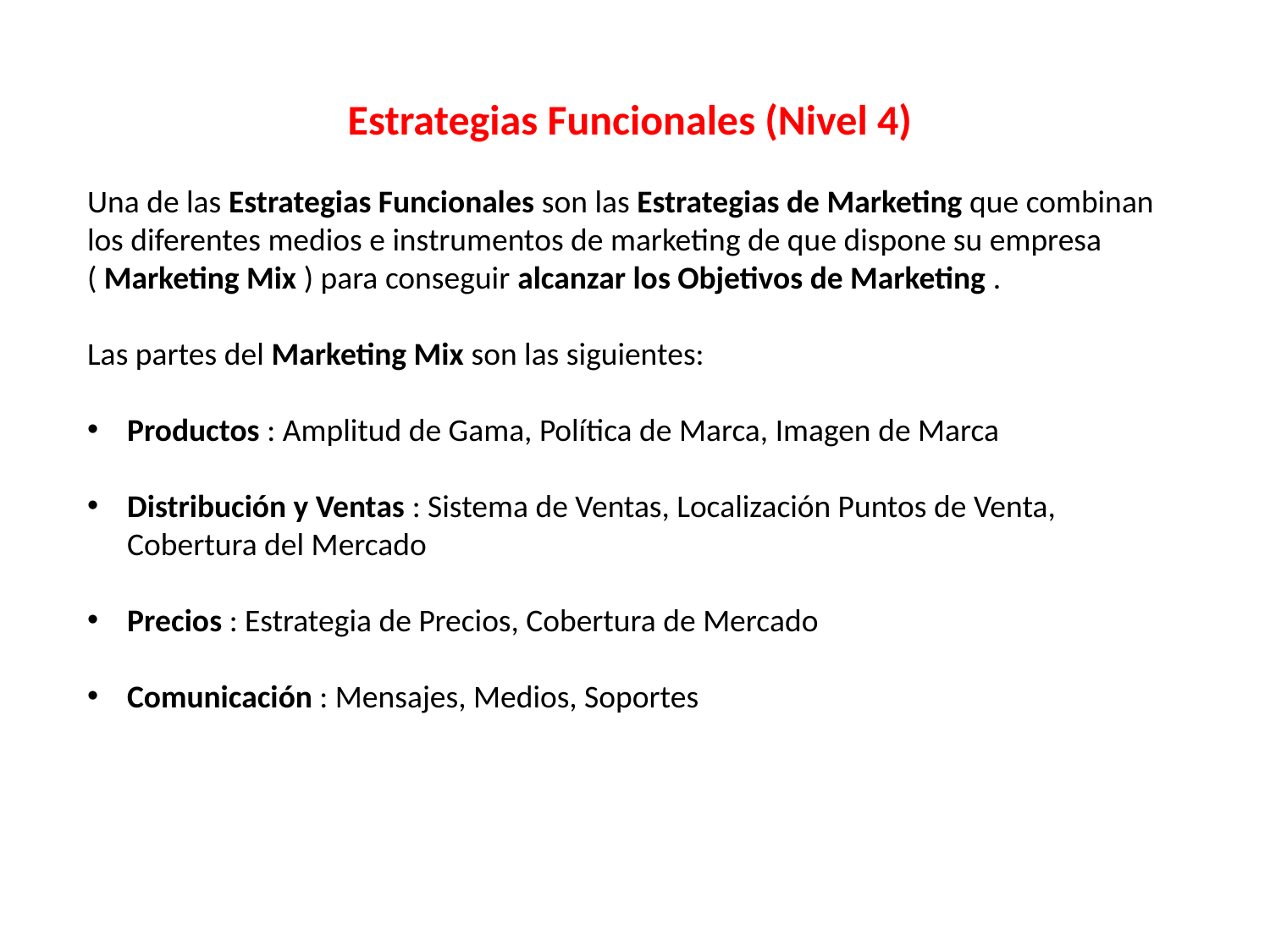

Estrategias Funcionales (Nivel 4)

Una de las Estrategias Funcionales son las Estrategias de Marketing que combinan los diferentes medios e instrumentos de marketing de que dispone su empresa ( Marketing Mix ) para conseguir alcanzar los Objetivos de Marketing .

Las partes del Marketing Mix son las siguientes:

Productos : Amplitud de Gama, Política de Marca, Imagen de Marca

Distribución y Ventas : Sistema de Ventas, Localización Puntos de Venta, Cobertura del Mercado

Precios : Estrategia de Precios, Cobertura de Mercado

Comunicación : Mensajes, Medios, Soportes